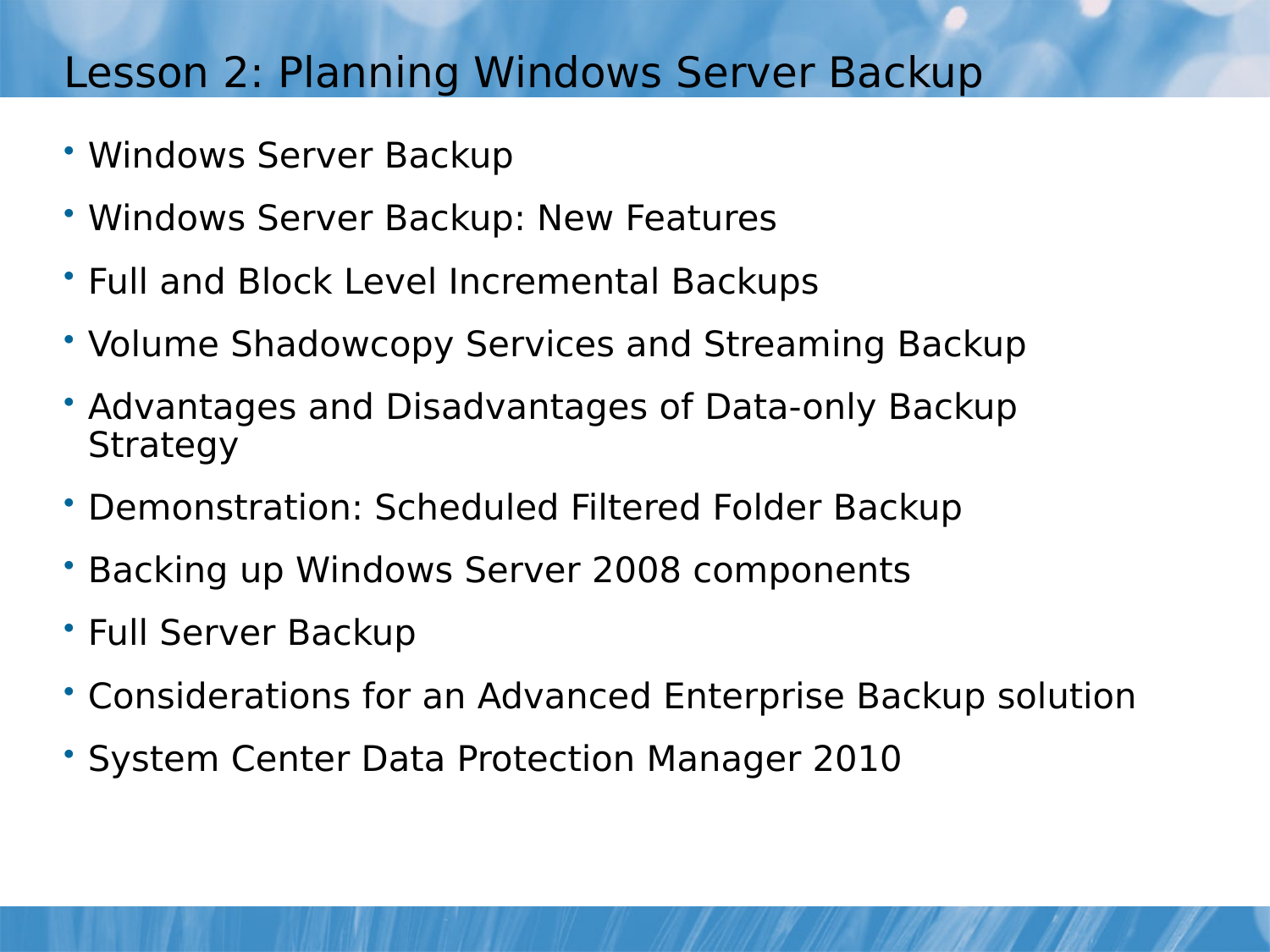

# Lesson 2: Planning Windows Server Backup
Windows Server Backup
Windows Server Backup: New Features
Full and Block Level Incremental Backups
Volume Shadowcopy Services and Streaming Backup
Advantages and Disadvantages of Data-only Backup Strategy
Demonstration: Scheduled Filtered Folder Backup
Backing up Windows Server 2008 components
Full Server Backup
Considerations for an Advanced Enterprise Backup solution
System Center Data Protection Manager 2010